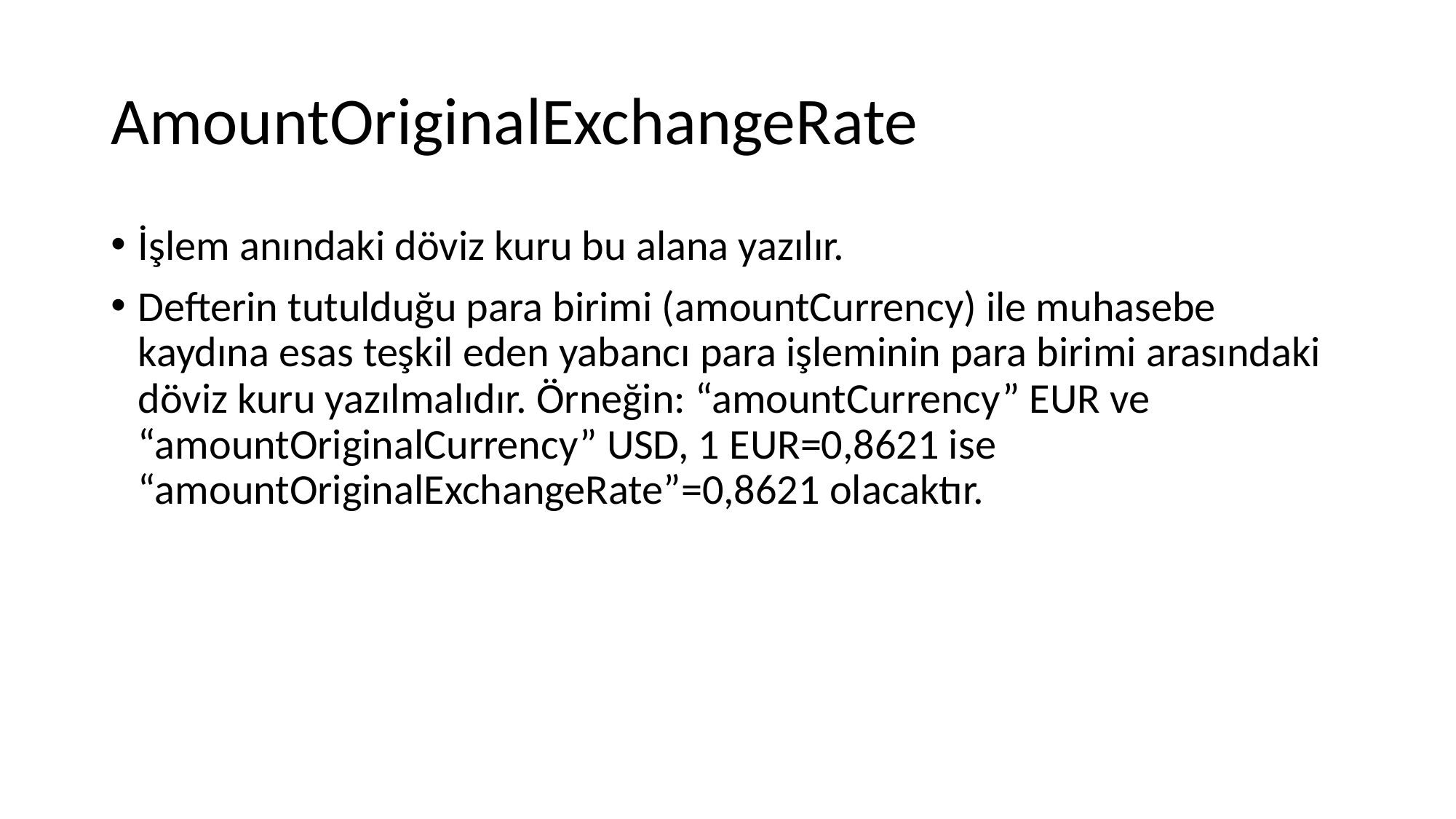

# AmountOriginalExchangeRate
İşlem anındaki döviz kuru bu alana yazılır.
Defterin tutulduğu para birimi (amountCurrency) ile muhasebe kaydına esas teşkil eden yabancı para işleminin para birimi arasındaki döviz kuru yazılmalıdır. Örneğin: “amountCurrency” EUR ve “amountOriginalCurrency” USD, 1 EUR=0,8621 ise “amountOriginalExchangeRate”=0,8621 olacaktır.